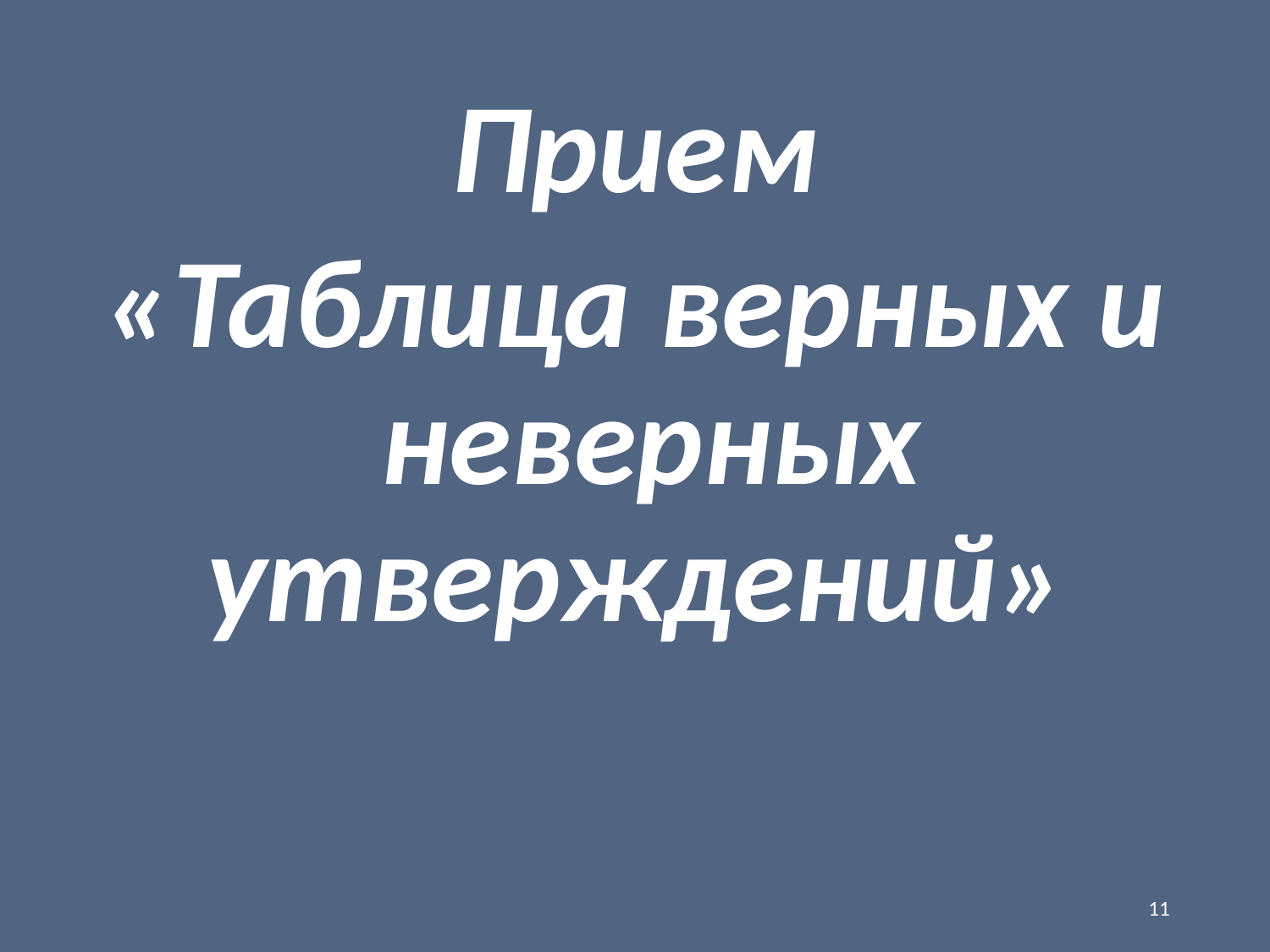

Прием
«Таблица верных и неверных утверждений»

11